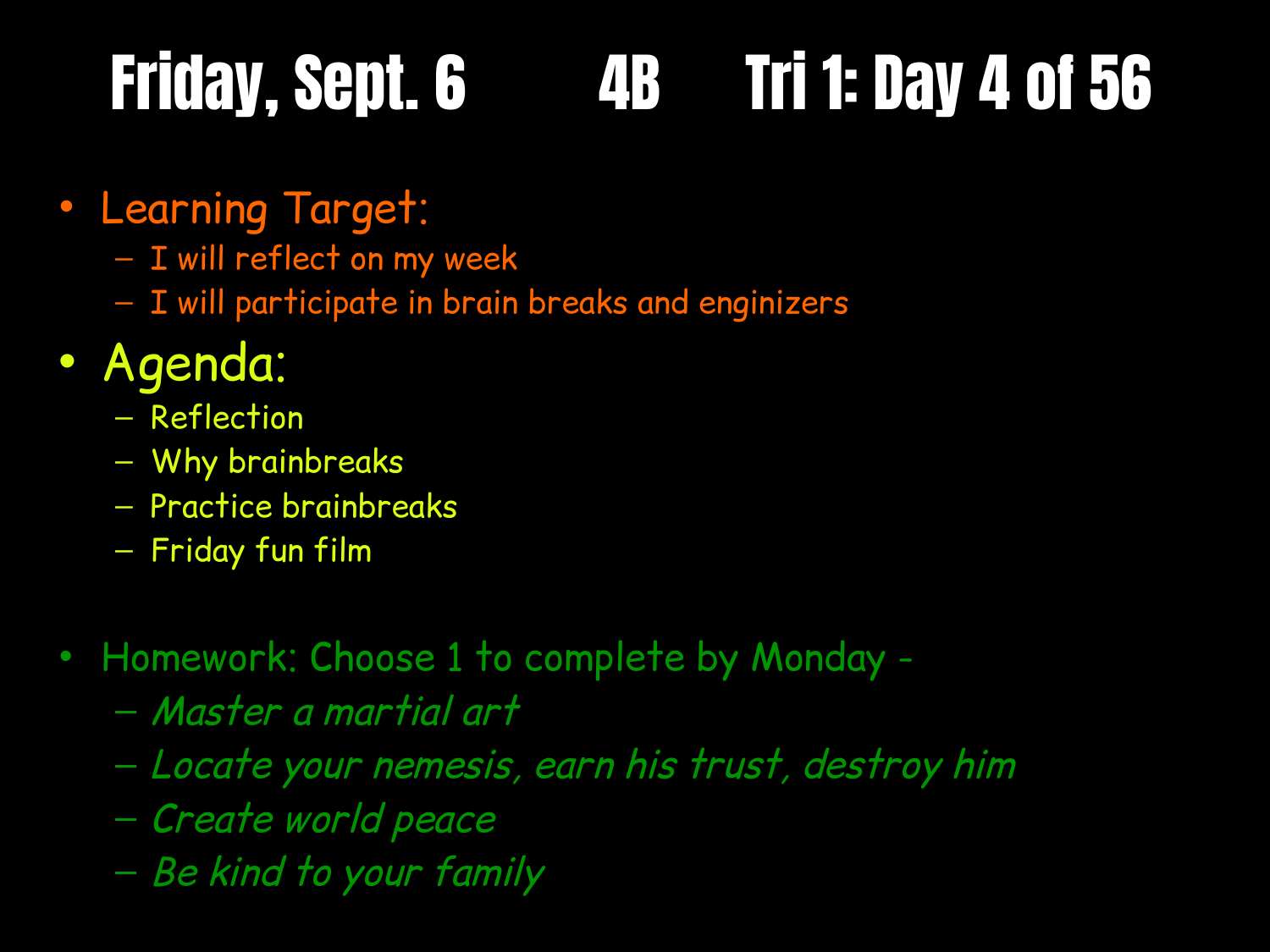

# Friday, Sept. 6         4B    	Tri 1: Day 4 of 56
Learning Target:
I will reflect on my week
I will participate in brain breaks and enginizers
Agenda:
Reflection
Why brainbreaks
Practice brainbreaks
Friday fun film

Homework: Choose 1 to complete by Monday -
Master a martial art
Locate your nemesis, earn his trust, destroy him
Create world peace
Be kind to your family